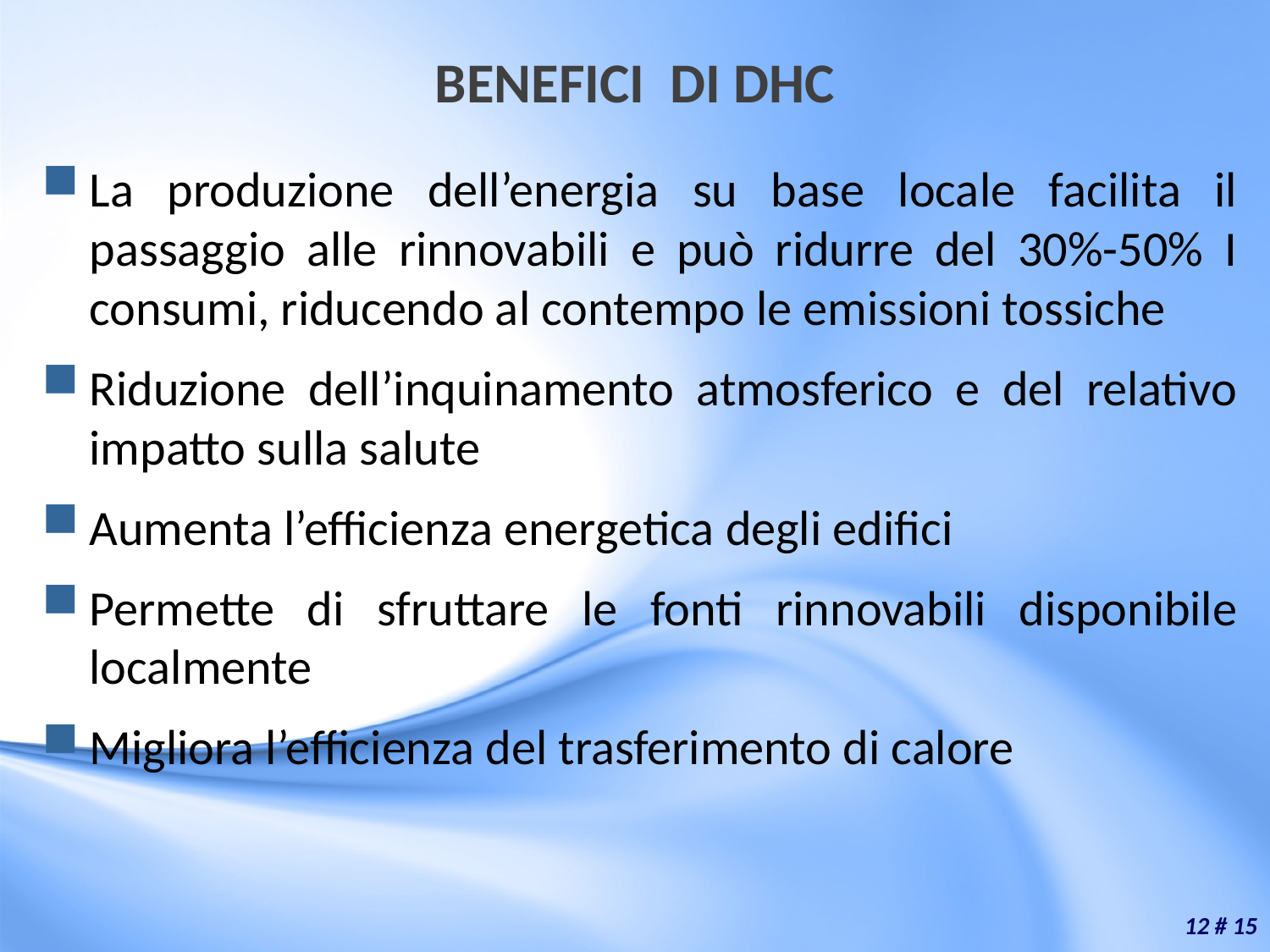

# BENEFICI  DI DHC
La produzione dell’energia su base locale facilita il passaggio alle rinnovabili e può ridurre del 30%-50% I consumi, riducendo al contempo le emissioni tossiche
Riduzione dell’inquinamento atmosferico e del relativo impatto sulla salute
Aumenta l’efficienza energetica degli edifici
Permette di sfruttare le fonti rinnovabili disponibile localmente
Migliora l’efficienza del trasferimento di calore
12 # 15